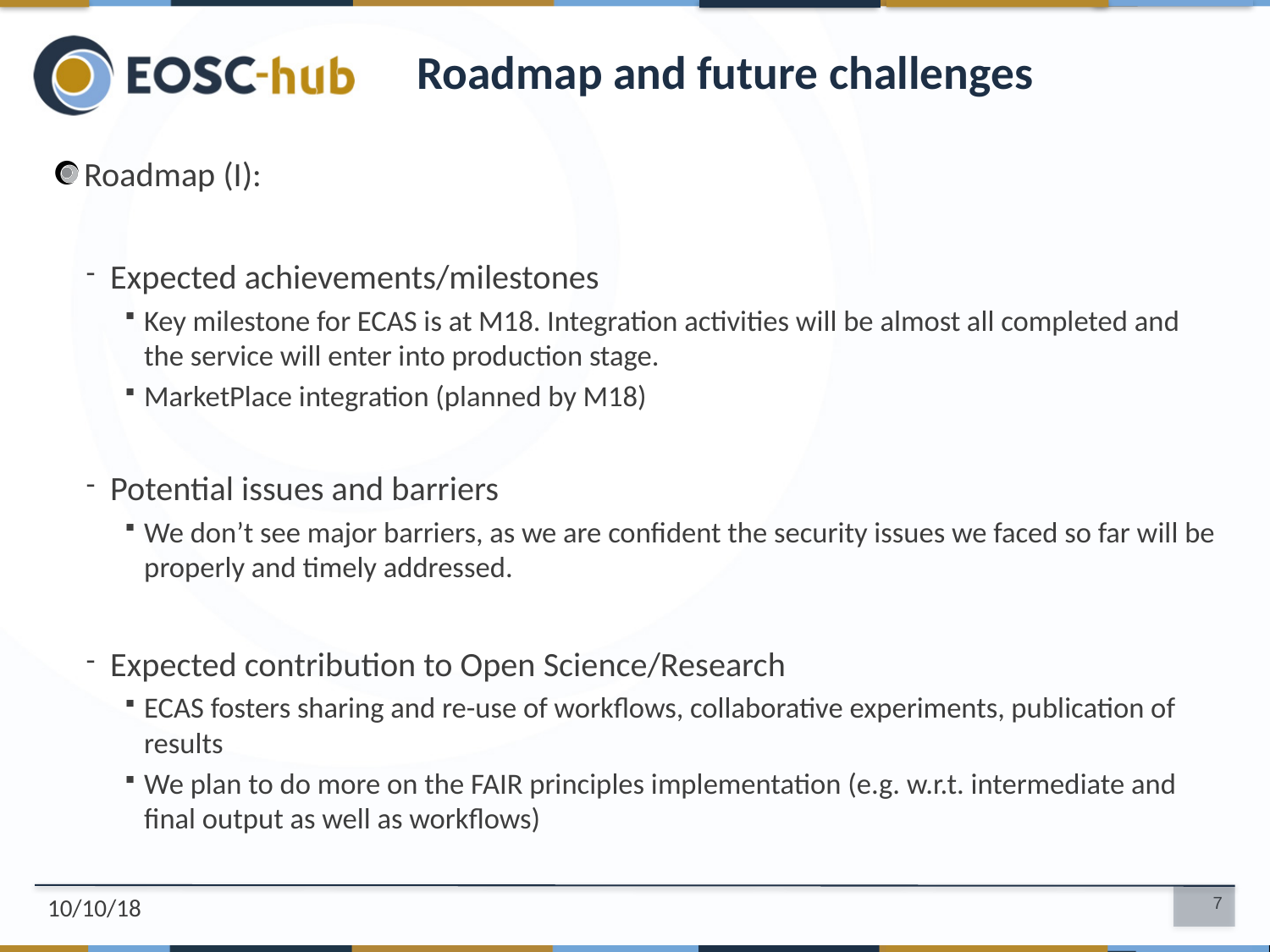

# Roadmap and future challenges
 Roadmap (I):

Expected achievements/milestones
Key milestone for ECAS is at M18. Integration activities will be almost all completed and the service will enter into production stage.
MarketPlace integration (planned by M18)

Potential issues and barriers
We don’t see major barriers, as we are confident the security issues we faced so far will be properly and timely addressed.

Expected contribution to Open Science/Research
ECAS fosters sharing and re-use of workflows, collaborative experiments, publication of results
We plan to do more on the FAIR principles implementation (e.g. w.r.t. intermediate and final output as well as workflows)

10/10/18
7